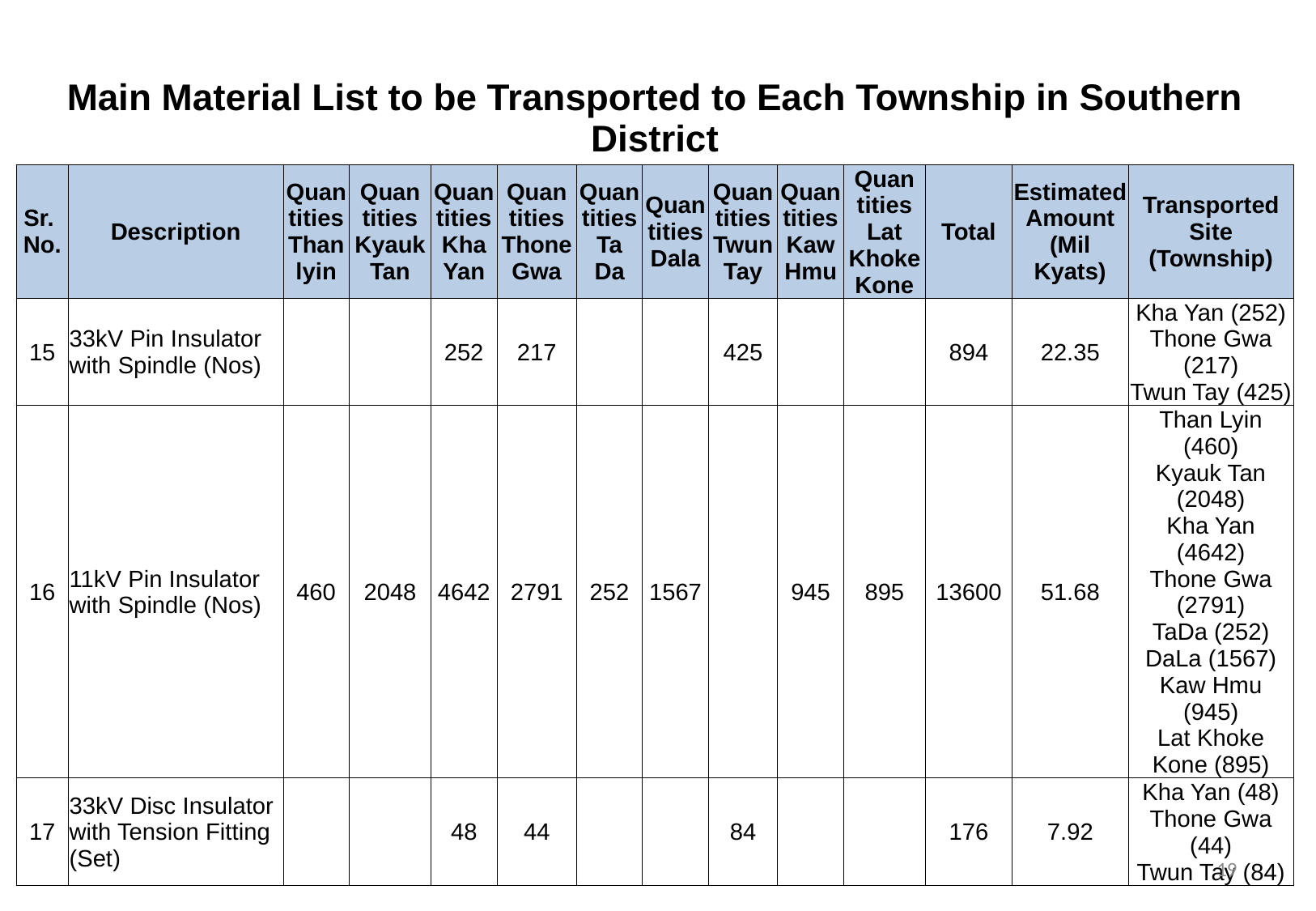

| Main Material List to be Transported to Each Township in Southern District |  |  |  |  |  |  |  |  |  |  |  |  |  |
| --- | --- | --- | --- | --- | --- | --- | --- | --- | --- | --- | --- | --- | --- |
| Sr. No. | Description | Quan tities Than lyin | Quan tities Kyauk Tan | Quan tities Kha Yan | Quan tities Thone Gwa | Quan tities Ta Da | Quan tities Dala | Quan tities Twun Tay | Quan tities Kaw Hmu | Quan tities Lat Khoke Kone | Total | Estimated Amount (Mil Kyats) | Transported Site (Township) |
| 15 | 33kV Pin Insulator with Spindle (Nos) |  |  | 252 | 217 |  |  | 425 |  |  | 894 | 22.35 | Kha Yan (252) Thone Gwa (217) Twun Tay (425) |
| 16 | 11kV Pin Insulator with Spindle (Nos) | 460 | 2048 | 4642 | 2791 | 252 | 1567 |  | 945 | 895 | 13600 | 51.68 | Than Lyin (460) Kyauk Tan (2048) Kha Yan (4642) Thone Gwa (2791) TaDa (252) DaLa (1567) Kaw Hmu (945) Lat Khoke Kone (895) |
| 17 | 33kV Disc Insulator with Tension Fitting (Set) |  |  | 48 | 44 |  |  | 84 |  |  | 176 | 7.92 | Kha Yan (48) Thone Gwa (44) Twun Tay (84) |
19